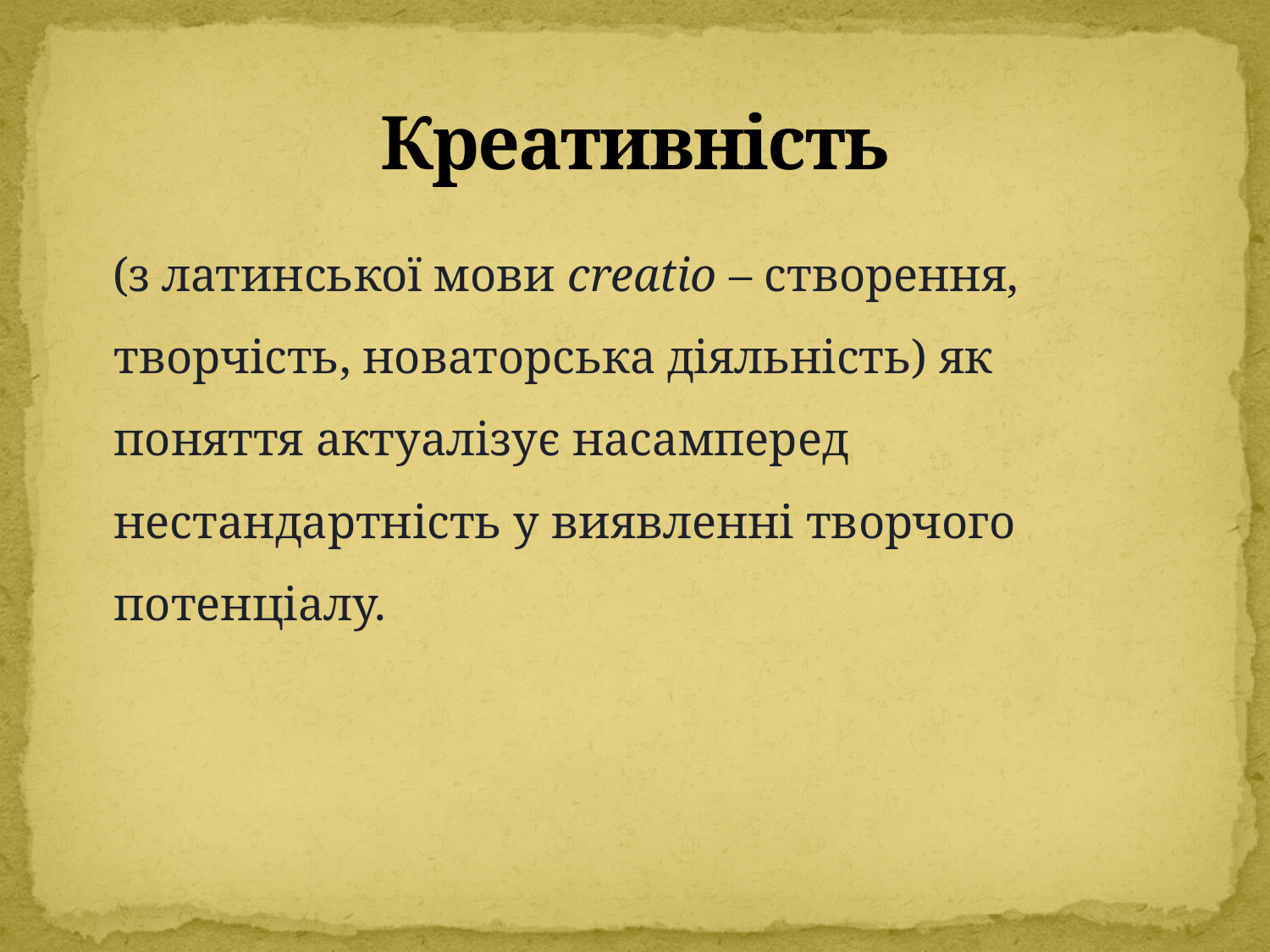

# Креативність
(з латинської мови creatio – створення, творчість, новаторська діяльність) як поняття актуалізує насамперед нестандартність у виявленні творчого потенціалу.